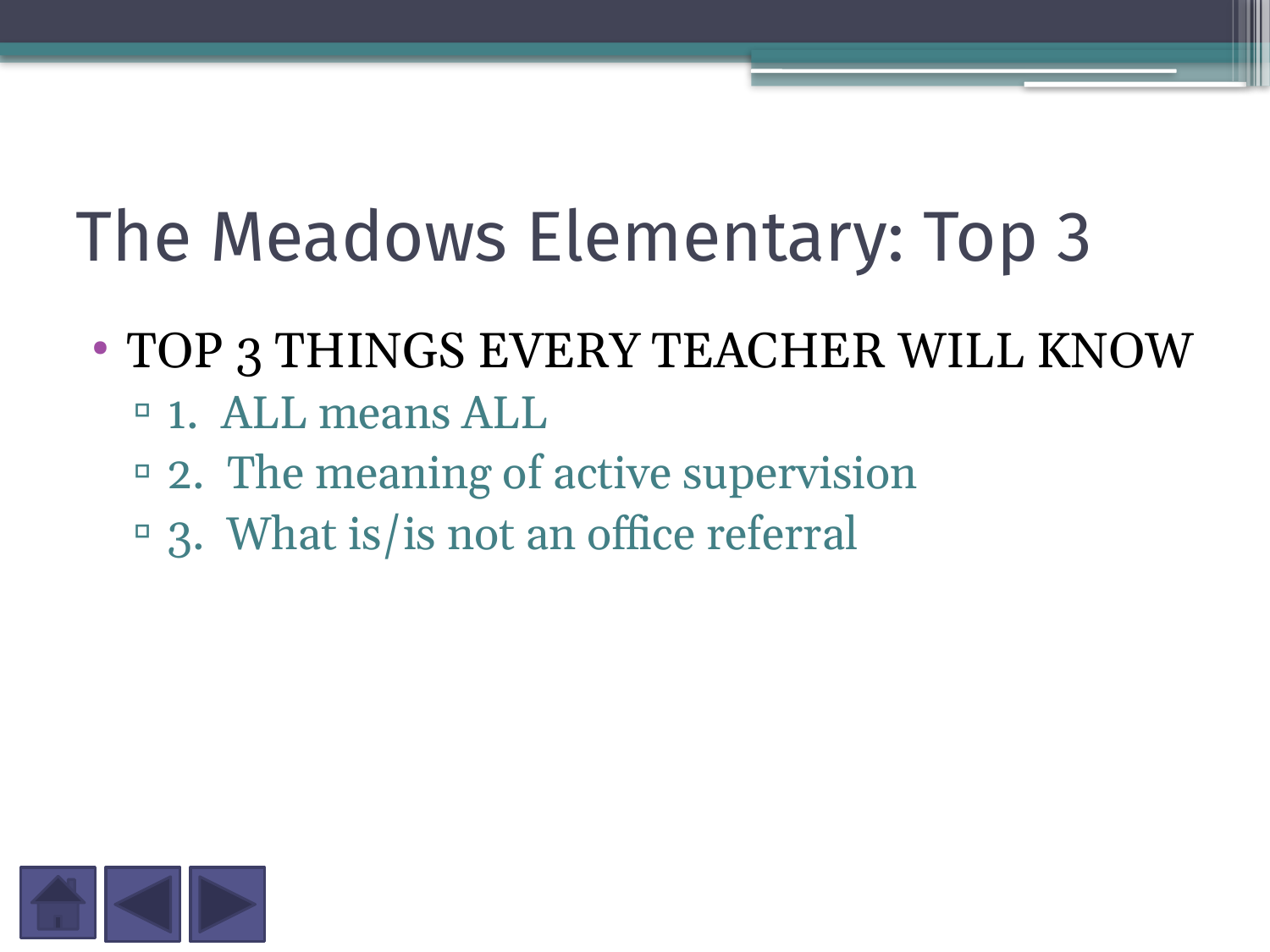

# The Meadows Elementary: Top 3
TOP 3 THINGS EVERY TEACHER WILL KNOW
1.  ALL means ALL
2.  The meaning of active supervision
3.  What is/is not an office referral